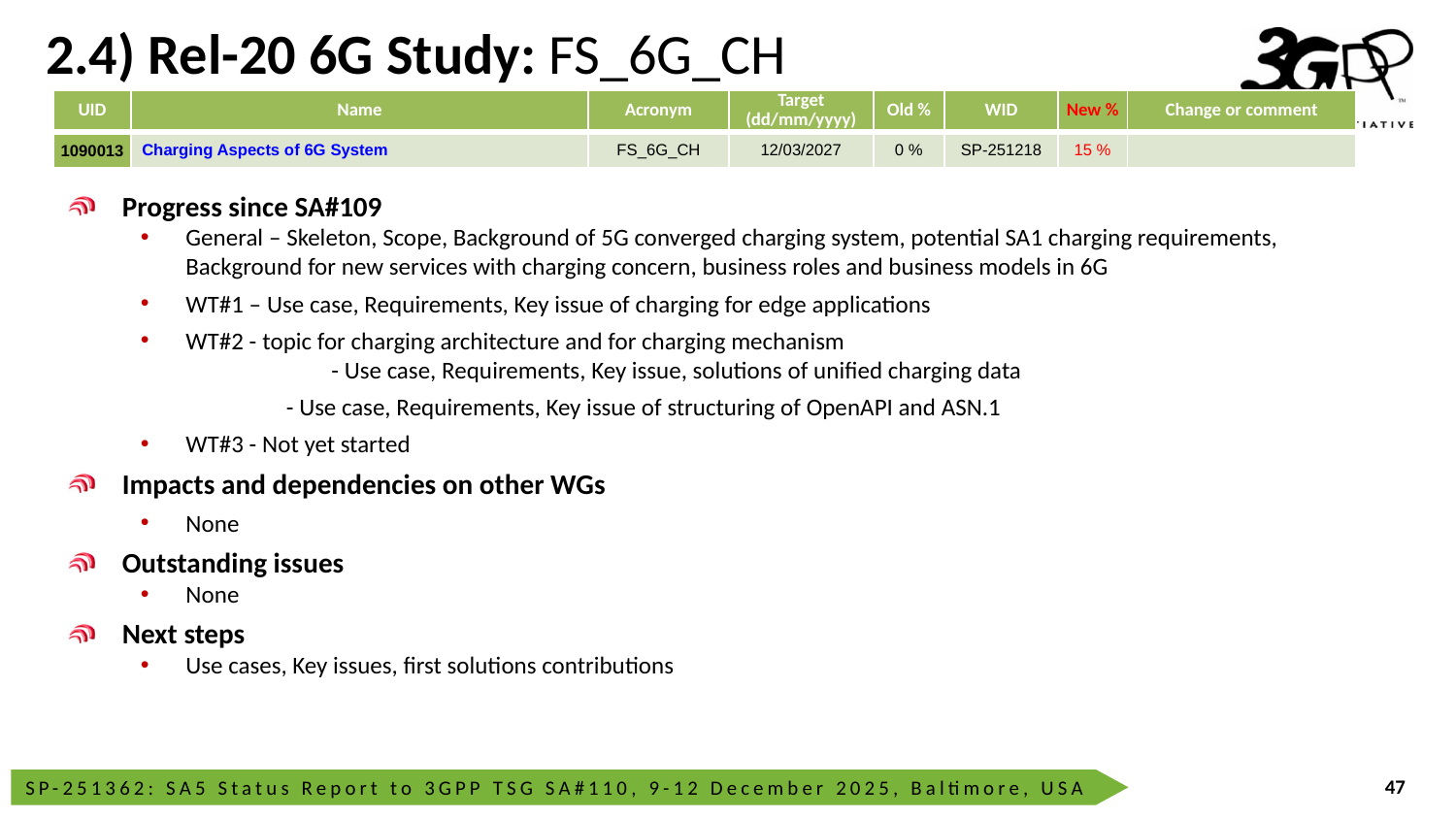

# 2.4) Rel-20 6G Study: FS_6G_CH
| UID | Name | Acronym | Target (dd/mm/yyyy) | Old % | WID | New % | Change or comment |
| --- | --- | --- | --- | --- | --- | --- | --- |
| 1090013 | Charging Aspects of 6G System | FS\_6G\_CH | 12/03/2027 | 0 % | SP-251218 | 15 % |  |

Progress since SA#109
General – Skeleton, Scope, Background of 5G converged charging system, potential SA1 charging requirements, Background for new services with charging concern, business roles and business models in 6G
WT#1 – Use case, Requirements, Key issue of charging for edge applications
WT#2 - topic for charging architecture and for charging mechanism
	- Use case, Requirements, Key issue, solutions of unified charging data
	- Use case, Requirements, Key issue of structuring of OpenAPI and ASN.1
WT#3 - Not yet started
Impacts and dependencies on other WGs
None
Outstanding issues
None
Next steps
Use cases, Key issues, first solutions contributions